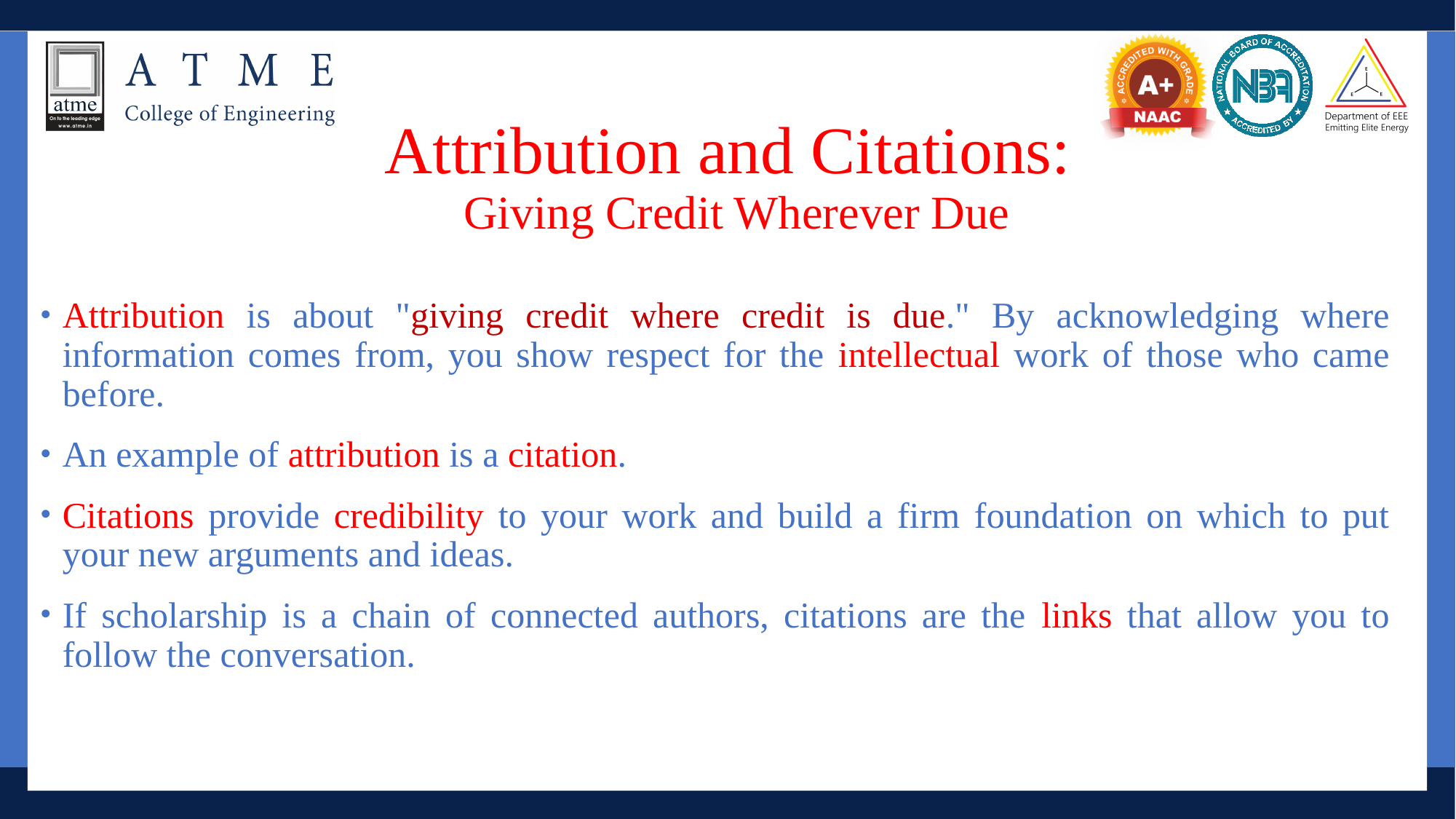

# Attribution and Citations: Giving Credit Wherever Due
Attribution is about "giving credit where credit is due." By acknowledging where information comes from, you show respect for the intellectual work of those who came before.
An example of attribution is a citation.
Citations provide credibility to your work and build a firm foundation on which to put your new arguments and ideas.
If scholarship is a chain of connected authors, citations are the links that allow you to follow the conversation.